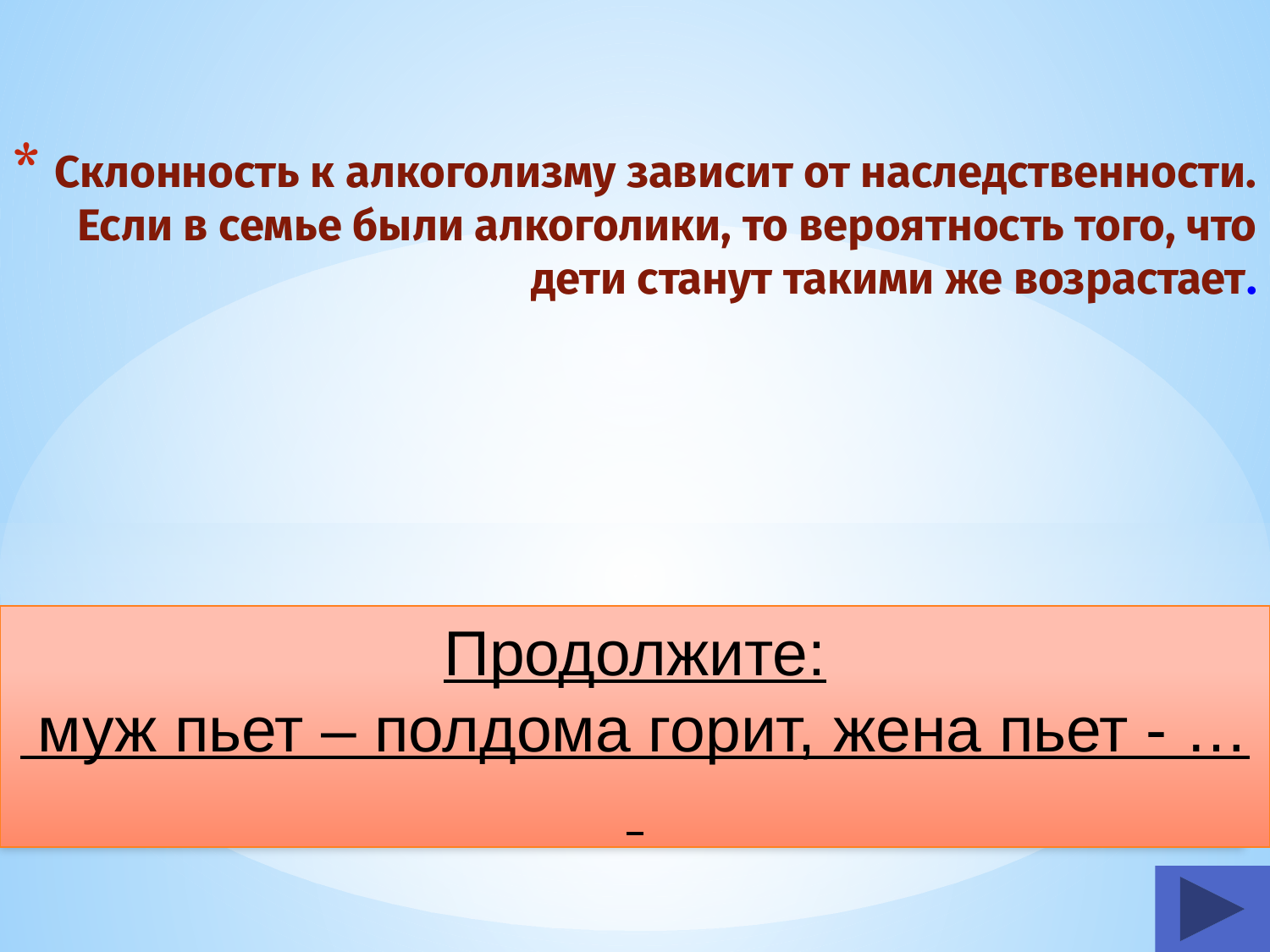

Склонность к алкоголизму зависит от наследственности. Если в семье были алкоголики, то вероятность того, что дети станут такими же возрастает.
Продолжите:
 муж пьет – полдома горит, жена пьет - …